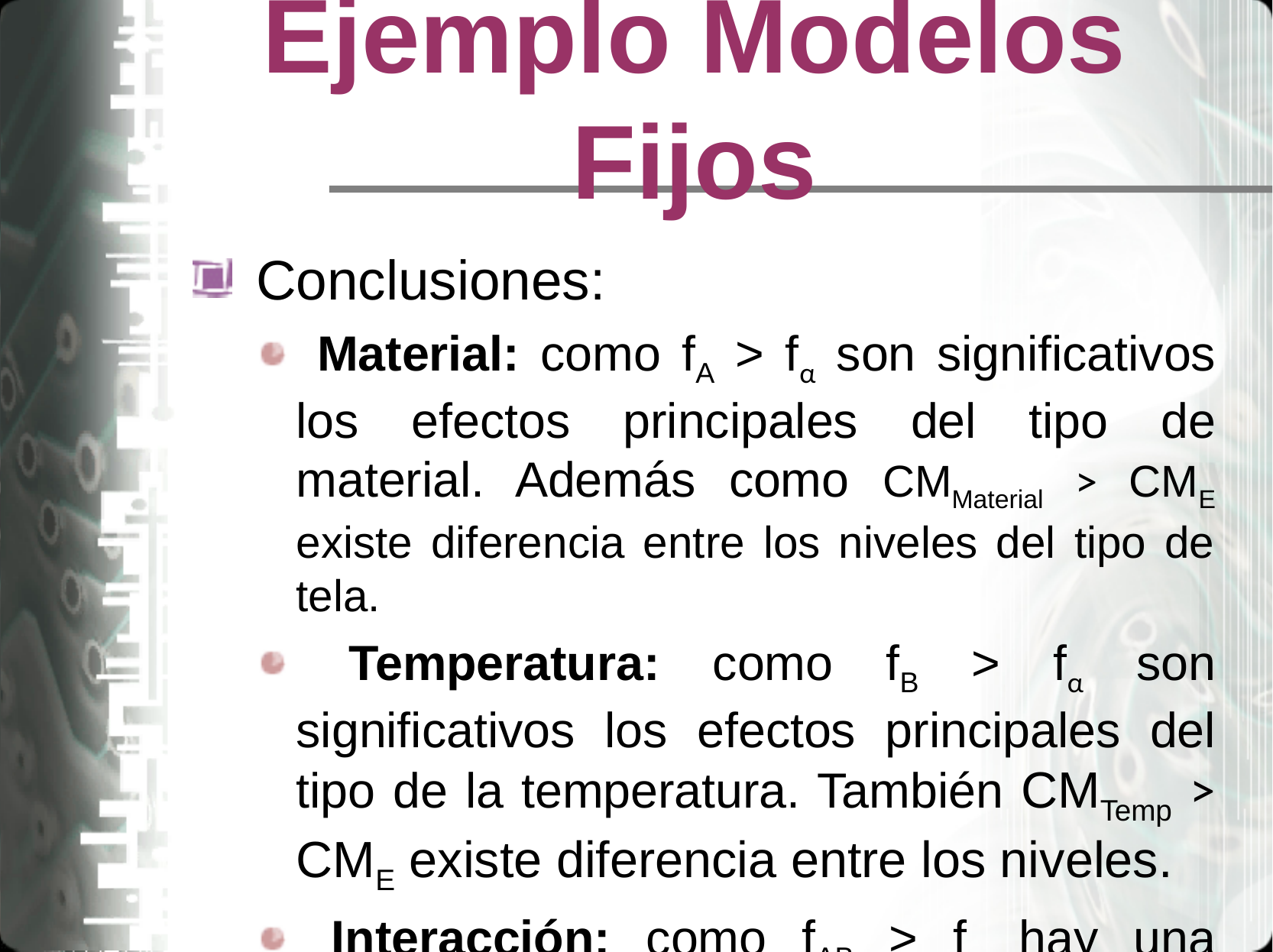

# Ejemplo Modelos Fijos

 Conclusiones:
 Material: como fA > fα son significativos los efectos principales del tipo de material. Además como CMMaterial > CME existe diferencia entre los niveles del tipo de tela.
 Temperatura: como fB > fα son significativos los efectos principales del tipo de la temperatura. También CMTemp > CME existe diferencia entre los niveles.
 Interacción: como fAB > fα hay una interacción significativa entre el tipo de material y la temperatura.